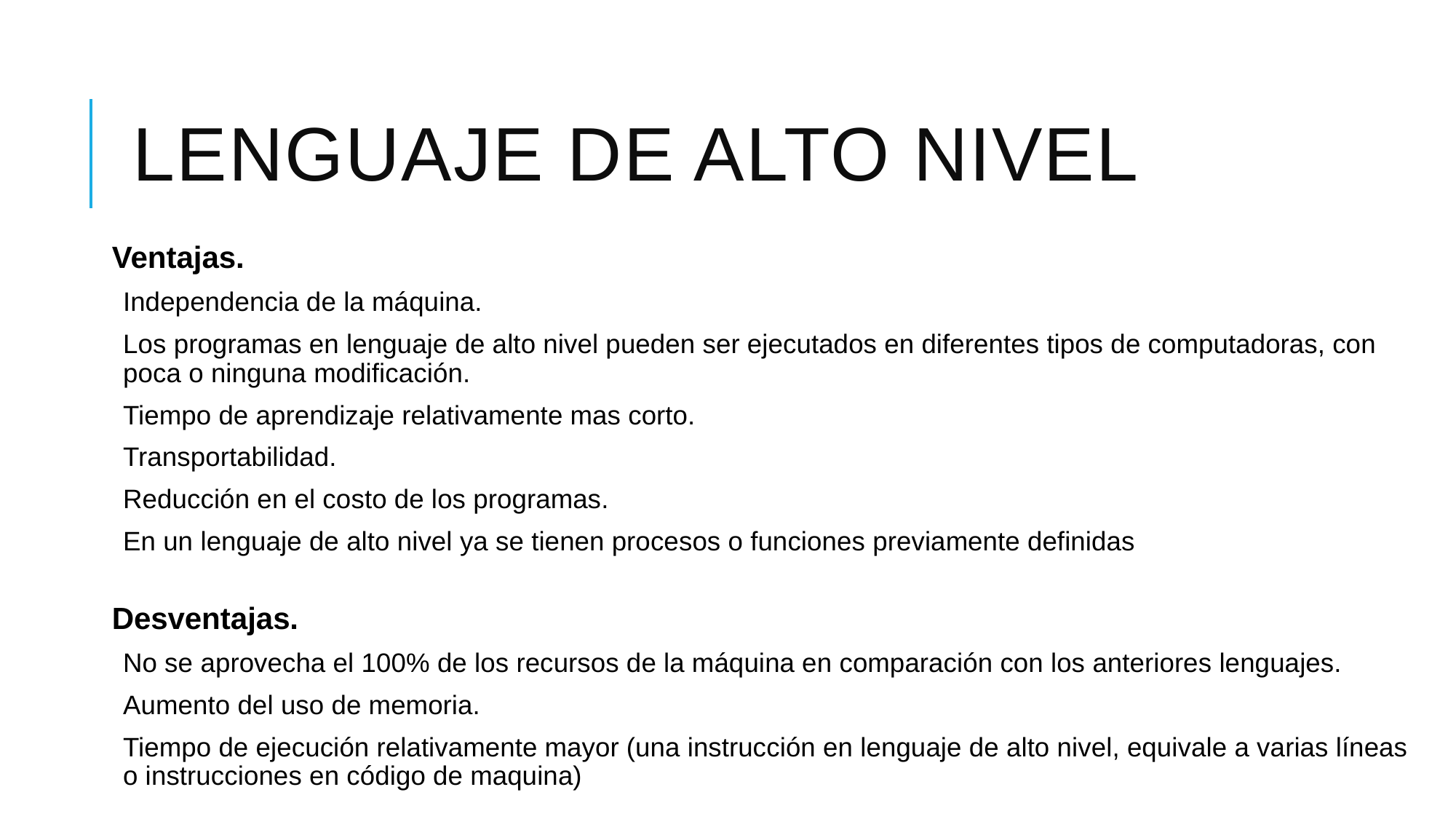

# Lenguaje de Alto nivel
Ventajas.
Independencia de la máquina.
Los programas en lenguaje de alto nivel pueden ser ejecutados en diferentes tipos de computadoras, con poca o ninguna modificación.
Tiempo de aprendizaje relativamente mas corto.
Transportabilidad.
Reducción en el costo de los programas.
En un lenguaje de alto nivel ya se tienen procesos o funciones previamente definidas
Desventajas.
No se aprovecha el 100% de los recursos de la máquina en comparación con los anteriores lenguajes.
Aumento del uso de memoria.
Tiempo de ejecución relativamente mayor (una instrucción en lenguaje de alto nivel, equivale a varias líneas o instrucciones en código de maquina)